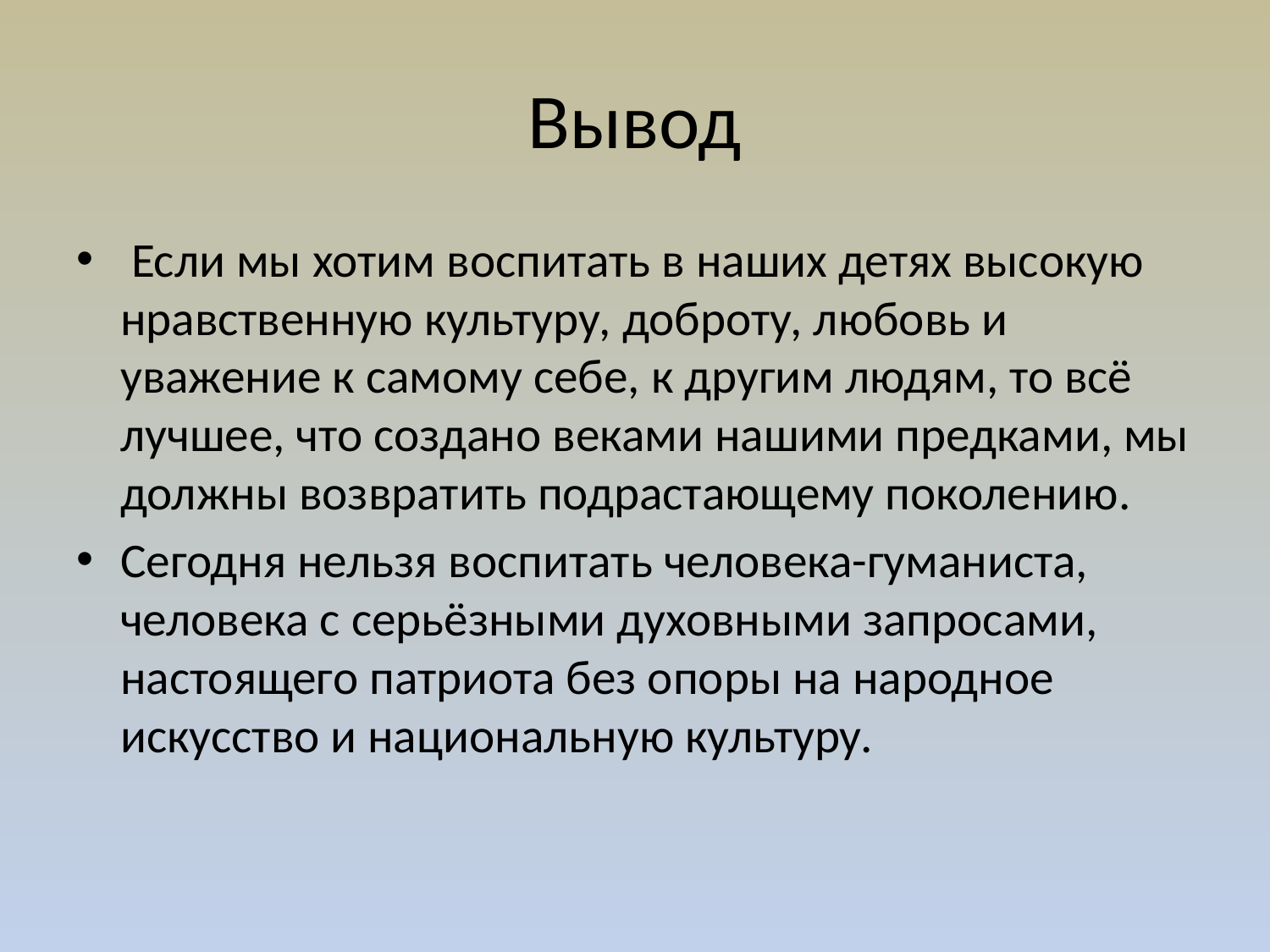

# Вывод
 Если мы хотим воспитать в наших детях высокую нравственную культуру, доброту, любовь и уважение к самому себе, к другим людям, то всё лучшее, что создано веками нашими предками, мы должны возвратить подрастающему поколению.
Сегодня нельзя воспитать человека-гуманиста, человека с серьёзными духовными запросами, настоящего патриота без опоры на народное искусство и национальную культуру.